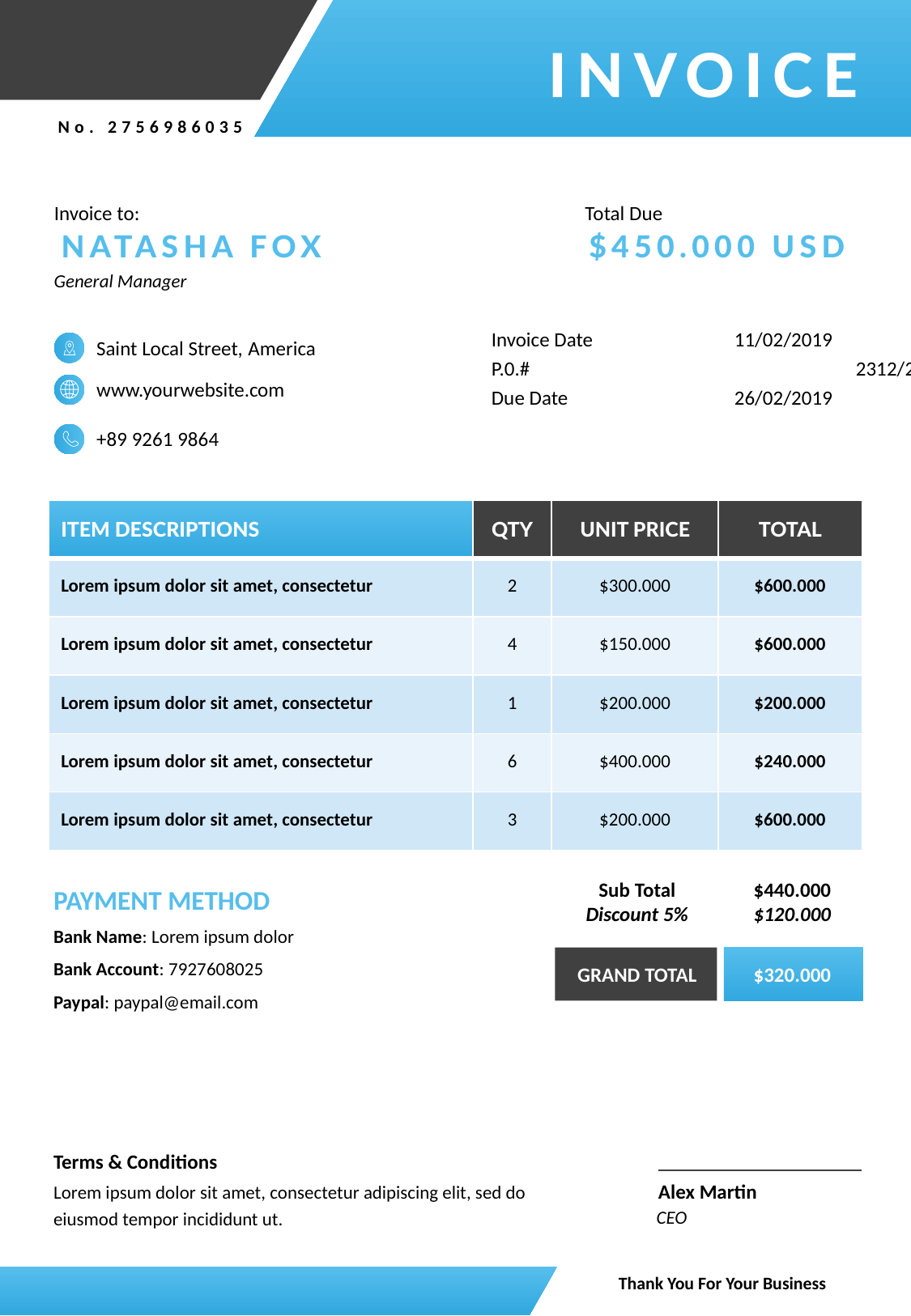

INVOICE
No. 2756986035
Invoice to:
Total Due
NATASHA FOX
$450.000 USD
General Manager
Invoice Date 		11/02/2019
P.0.# 			2312/2019
Due Date		26/02/2019
Saint Local Street, America

www.yourwebsite.com

+89 9261 9864

| ITEM DESCRIPTIONS | QTY | UNIT PRICE | TOTAL |
| --- | --- | --- | --- |
| Lorem ipsum dolor sit amet, consectetur | 2 | $300.000 | $600.000 |
| Lorem ipsum dolor sit amet, consectetur | 4 | $150.000 | $600.000 |
| Lorem ipsum dolor sit amet, consectetur | 1 | $200.000 | $200.000 |
| Lorem ipsum dolor sit amet, consectetur | 6 | $400.000 | $240.000 |
| Lorem ipsum dolor sit amet, consectetur | 3 | $200.000 | $600.000 |
Sub Total
Discount 5%
$440.000
$120.000
PAYMENT METHOD
Bank Name: Lorem ipsum dolor

Bank Account: 7927608025
GRAND TOTAL
$320.000
Paypal: paypal@email.com
Terms & Conditions
Lorem ipsum dolor sit amet, consectetur adipiscing elit, sed do eiusmod tempor incididunt ut.
Alex Martin
CEO

Thank You For Your Business